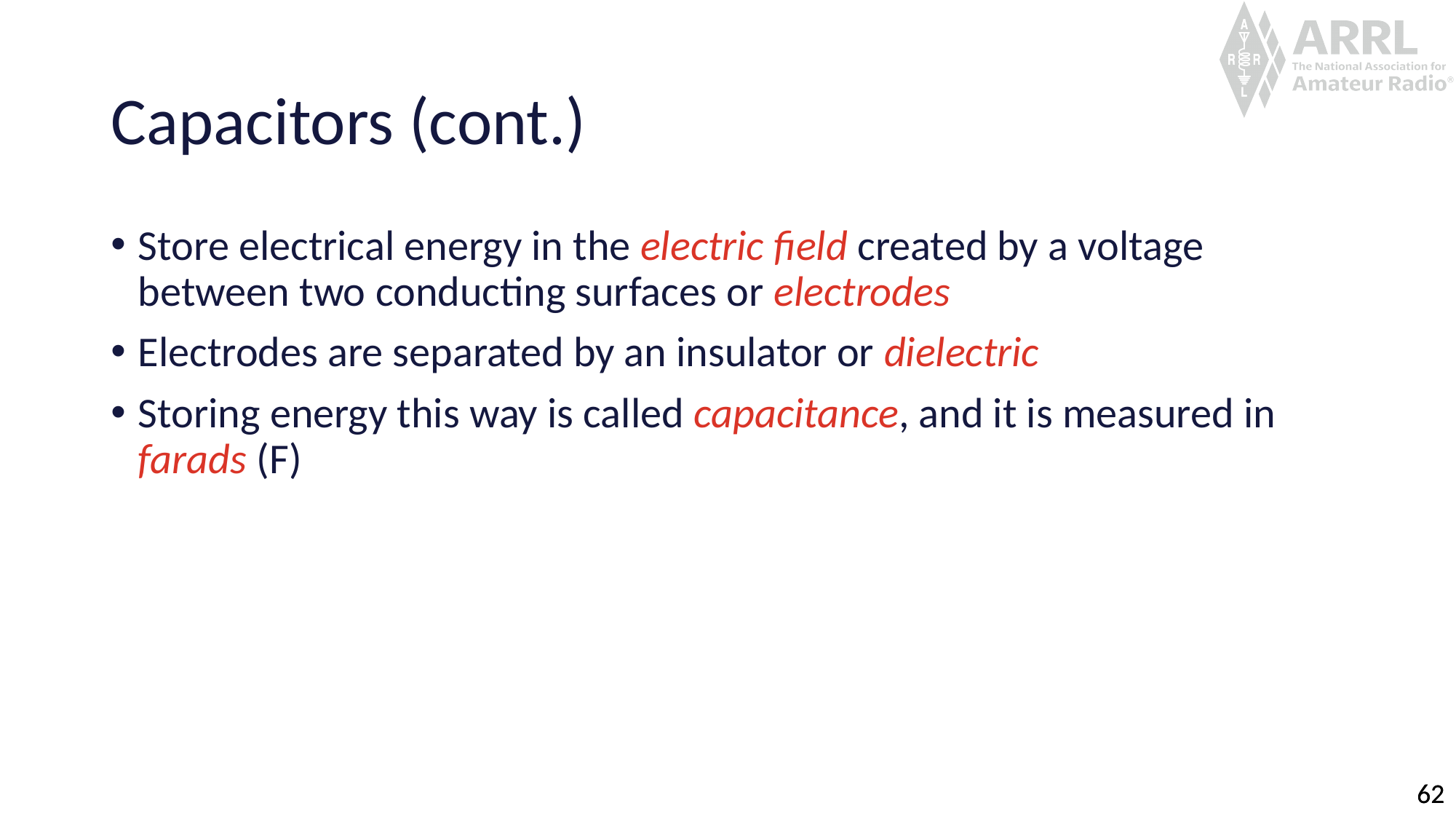

# Capacitors (cont.)
Store electrical energy in the electric field created by a voltage between two conducting surfaces or electrodes
Electrodes are separated by an insulator or dielectric
Storing energy this way is called capacitance, and it is measured in farads (F)